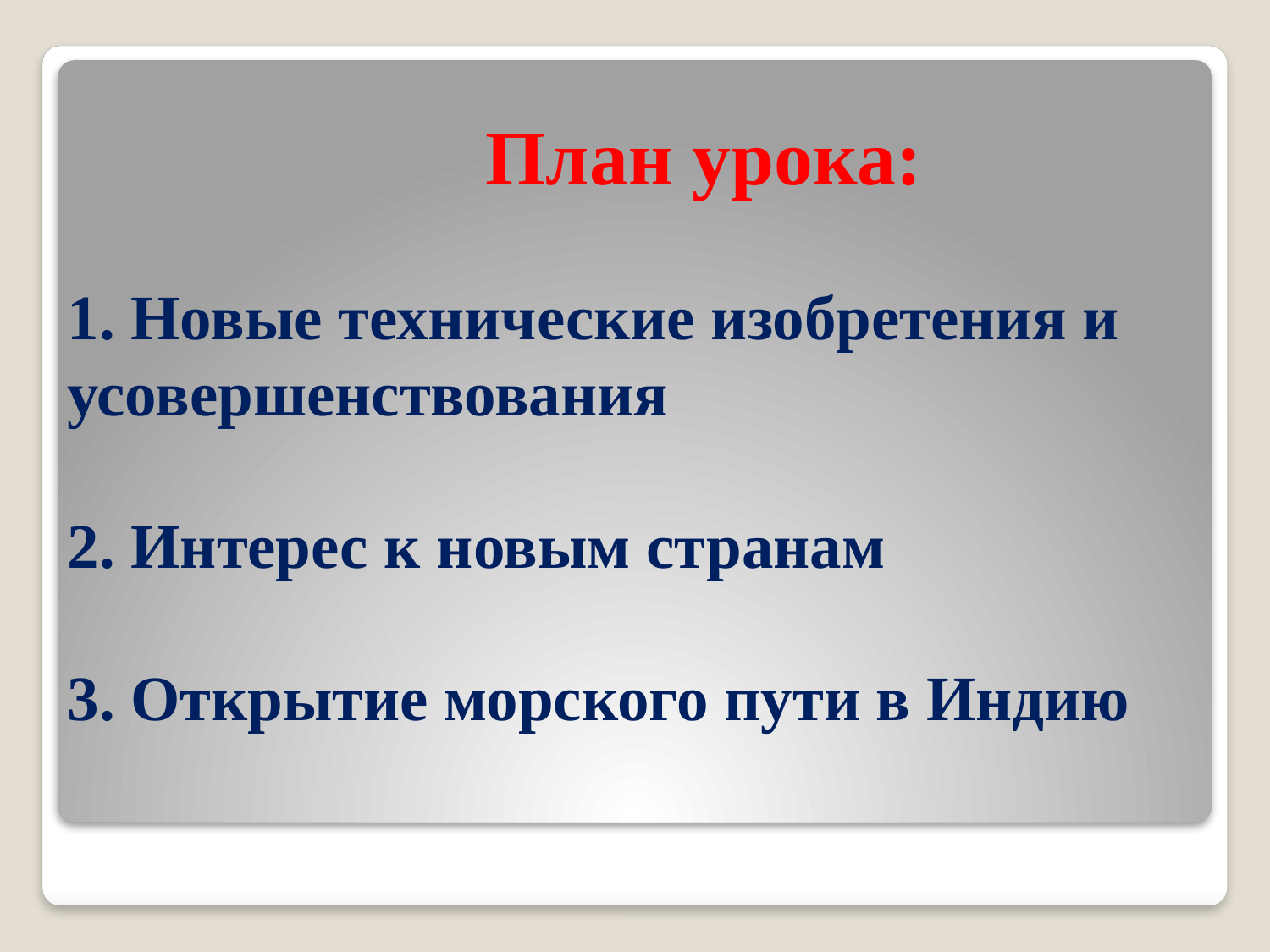

# План урока: 1. Новые технические изобретения и усовершенствования 2. Интерес к новым странам 3. Открытие морского пути в Индию